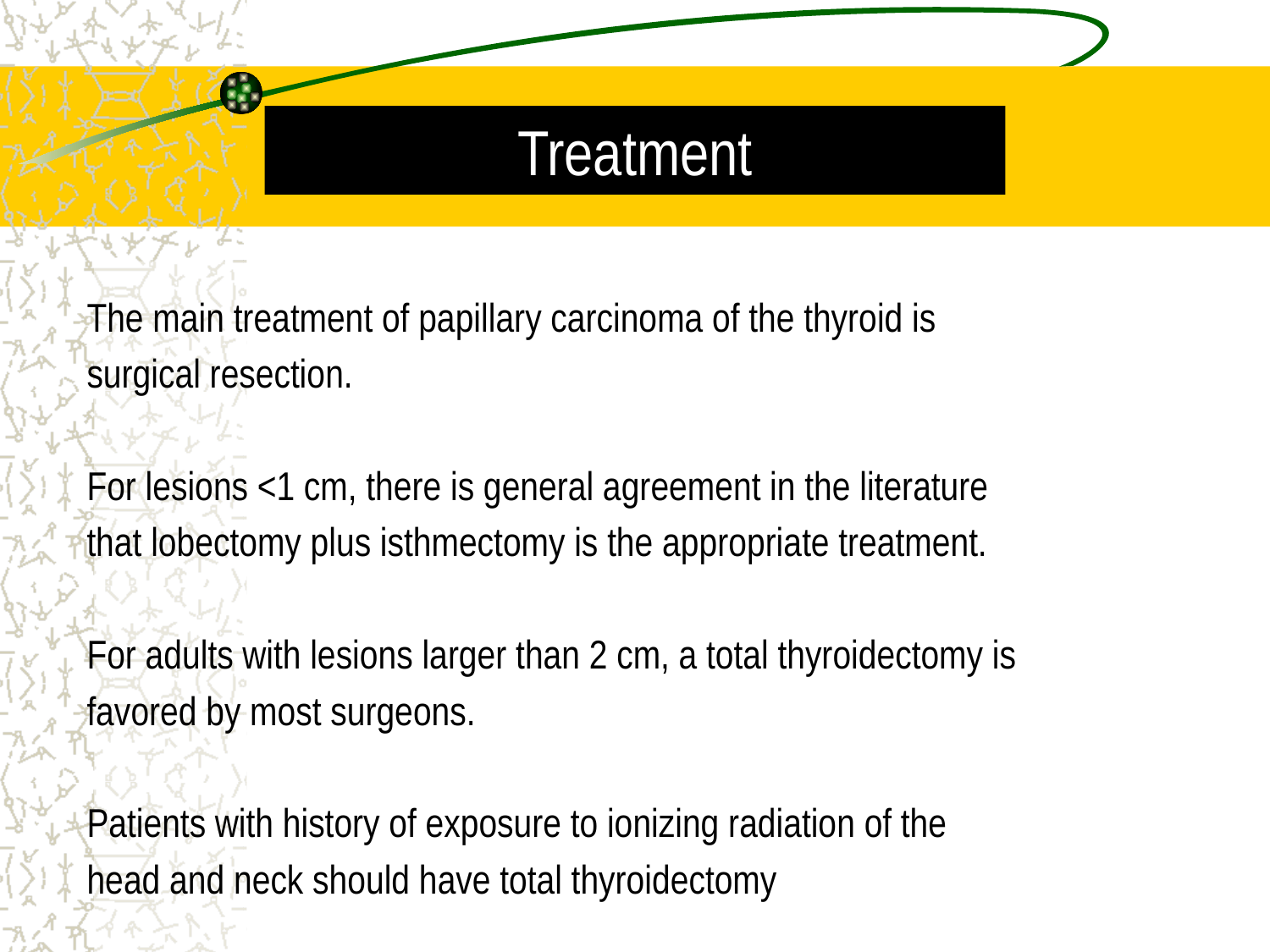

# Treatment
The main treatment of papillary carcinoma of the thyroid is
surgical resection.

For lesions <1 cm, there is general agreement in the literature
that lobectomy plus isthmectomy is the appropriate treatment.

For adults with lesions larger than 2 cm, a total thyroidectomy is
favored by most surgeons.

Patients with history of exposure to ionizing radiation of the
head and neck should have total thyroidectomy